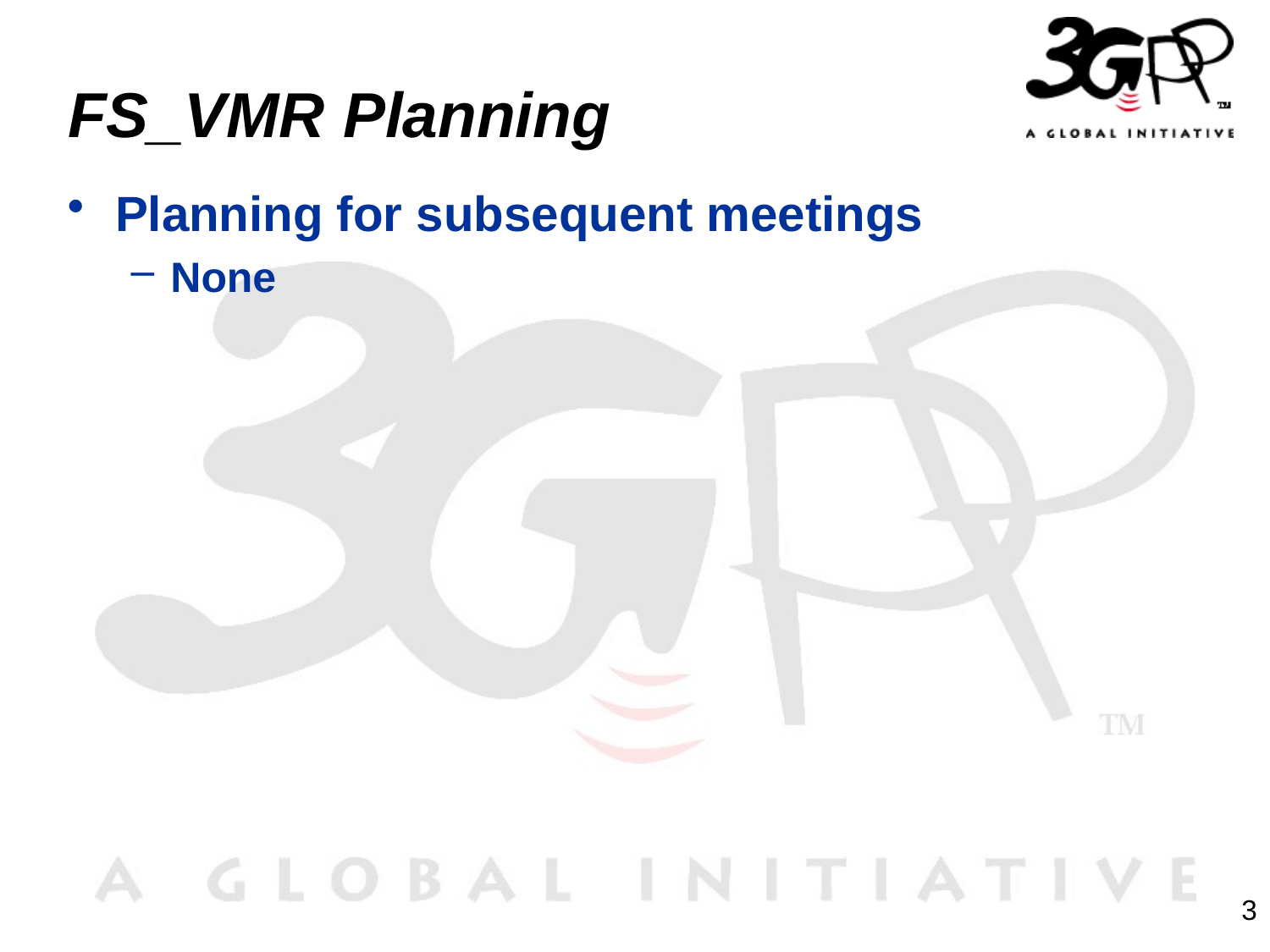

# FS_VMR Planning
Planning for subsequent meetings
None

3